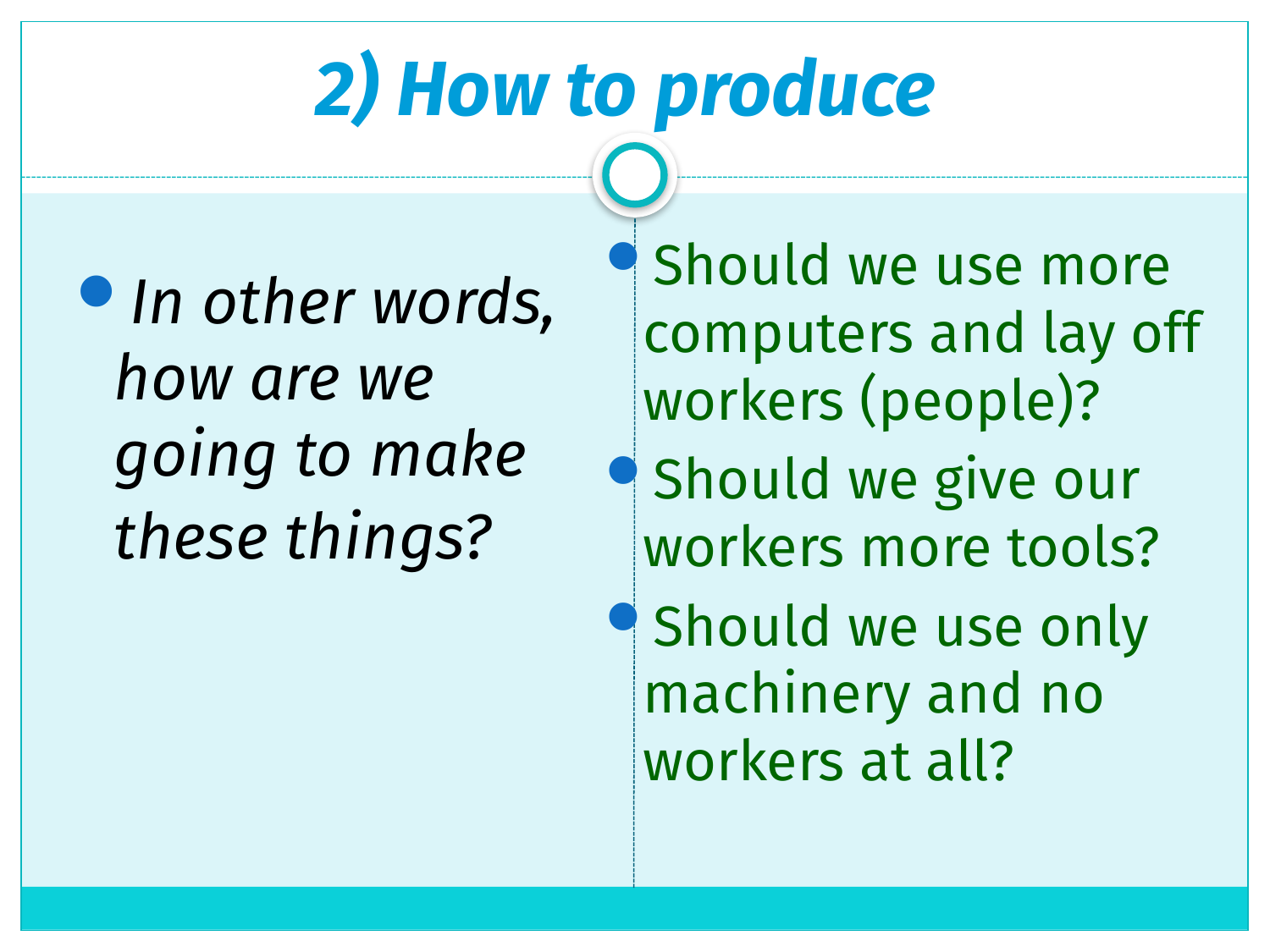

# 2) How to produce
Should we use more computers and lay off workers (people)?
Should we give our workers more tools?
Should we use only machinery and no workers at all?
In other words, how are we going to make these things?